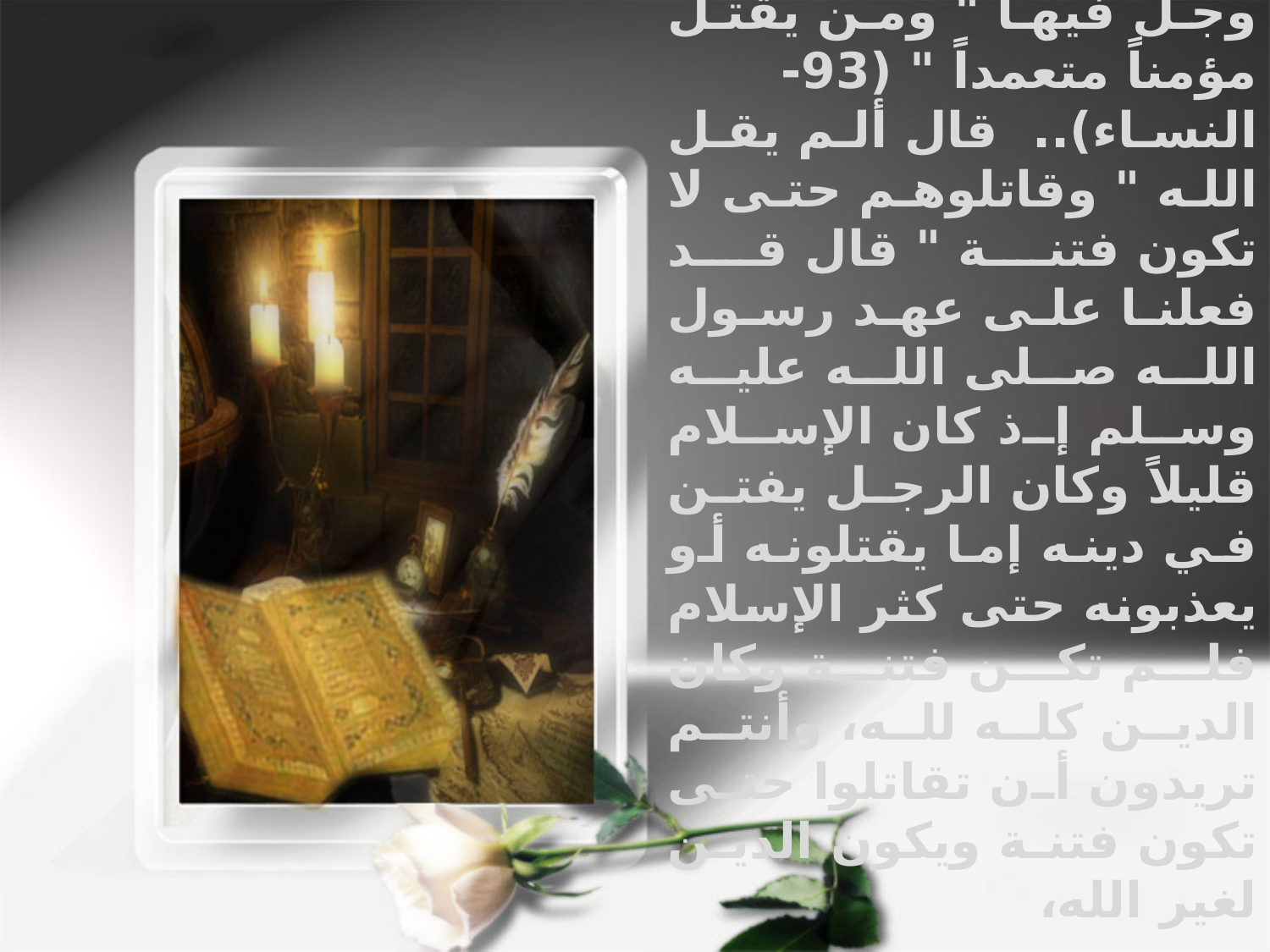

قال يا ابن أخي: لأن أعير بهذه الآية ولا أقاتل أحب إلي من أن أعير بالآية التي يقول الله عز وجل فيها " ومن يقتل مؤمناً متعمداً " (93-النساء)..  قال ألم يقل الله " وقاتلوهم حتى لا تكون فتنة " قال قد فعلنا على عهد رسول الله صلى الله عليه وسلم إذ كان الإسلام قليلاً وكان الرجل يفتن في دينه إما يقتلونه أو يعذبونه حتى كثر الإسلام فلم تكن فتنة وكان الدين كله لله، وأنتم تريدون أن تقاتلوا حتى تكون فتنة ويكون الدين لغير الله،